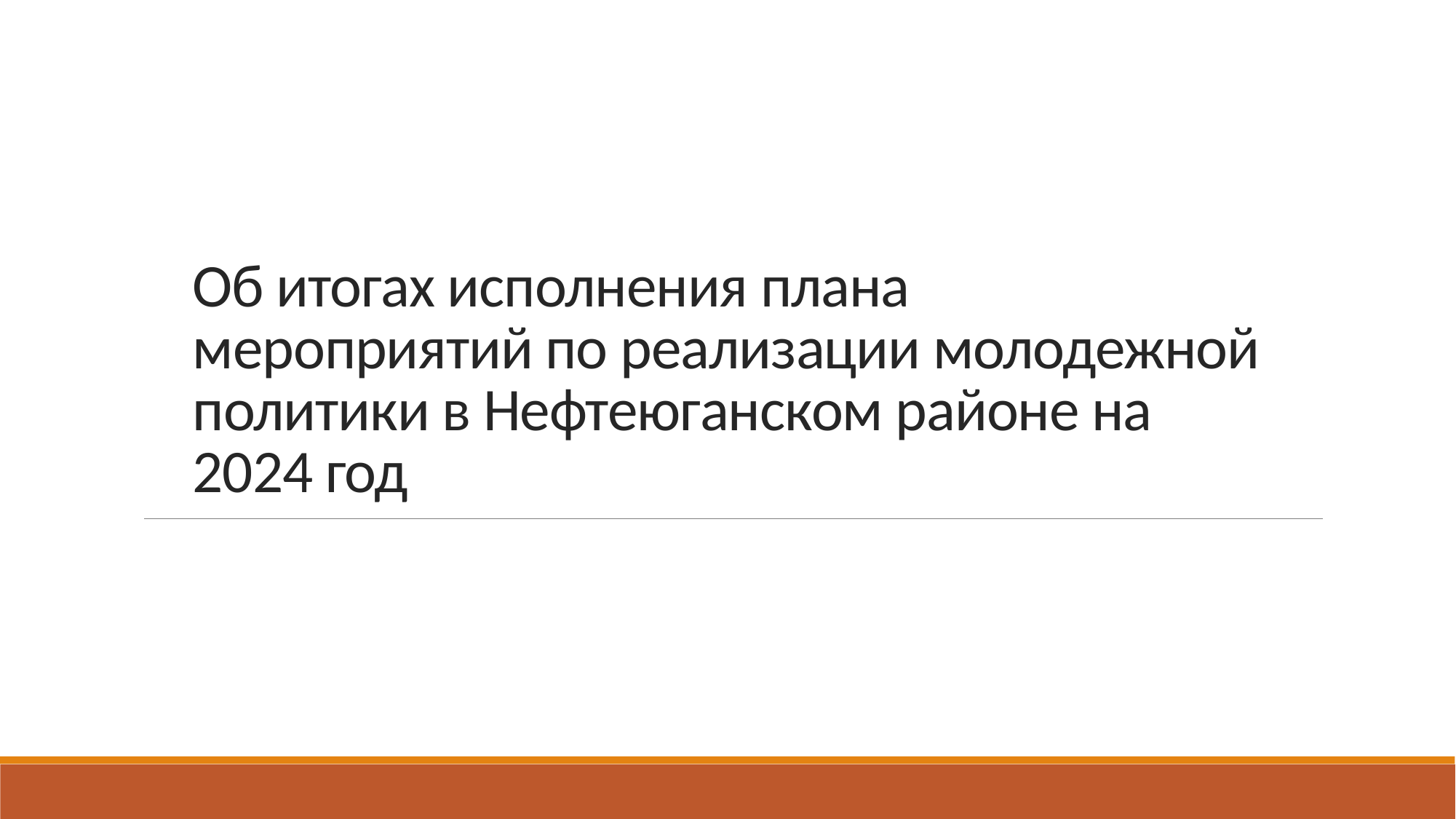

# Об итогах исполнения плана мероприятий по реализации молодежной политики в Нефтеюганском районе на 2024 год